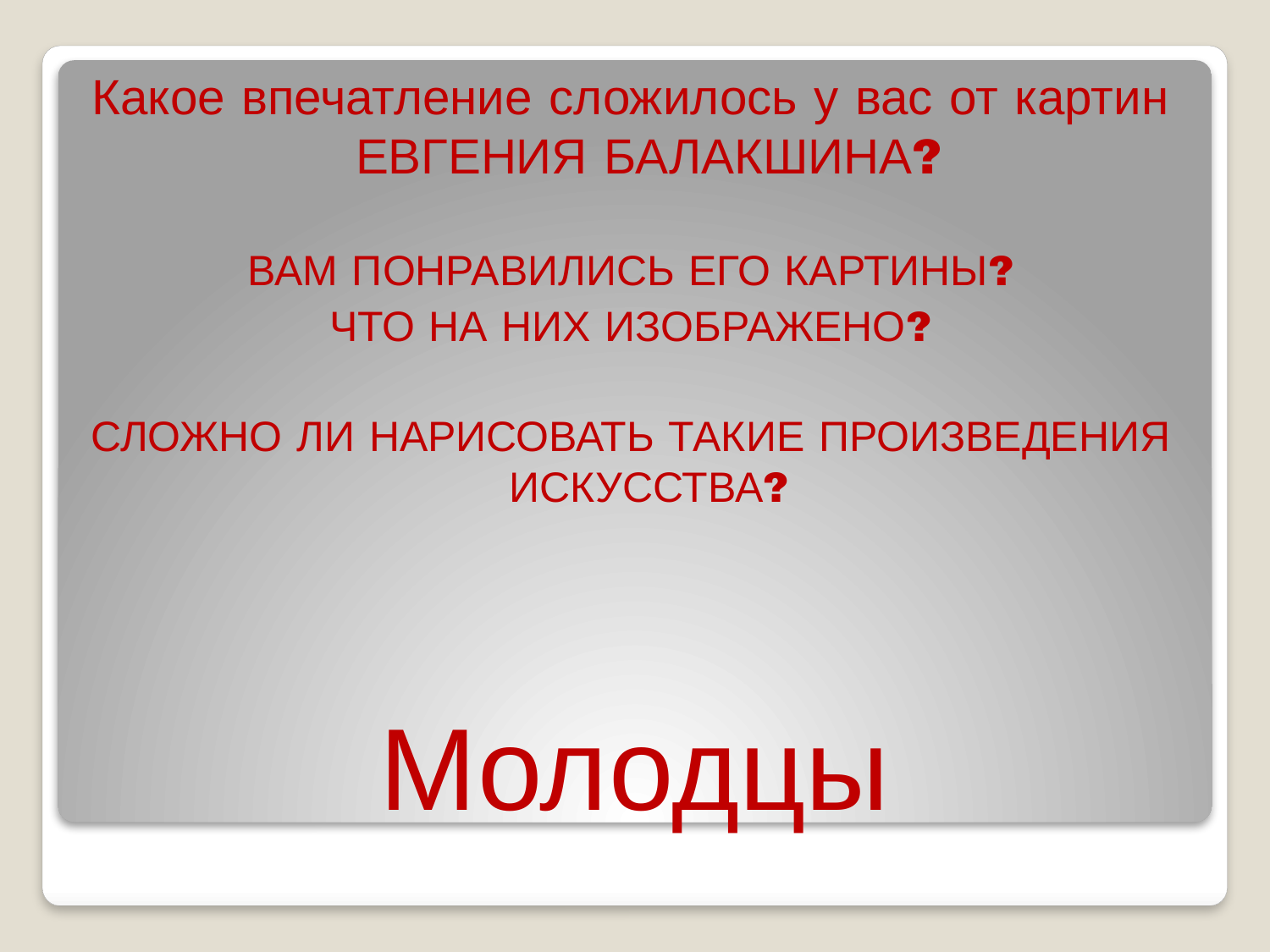

Какое впечатление сложилось у вас от картин Евгения БАЛАКШИНа?

Вам понравились его картины?
Что на них изображено?

Сложно ли нарисовать такие произведения искусства?
Молодцы